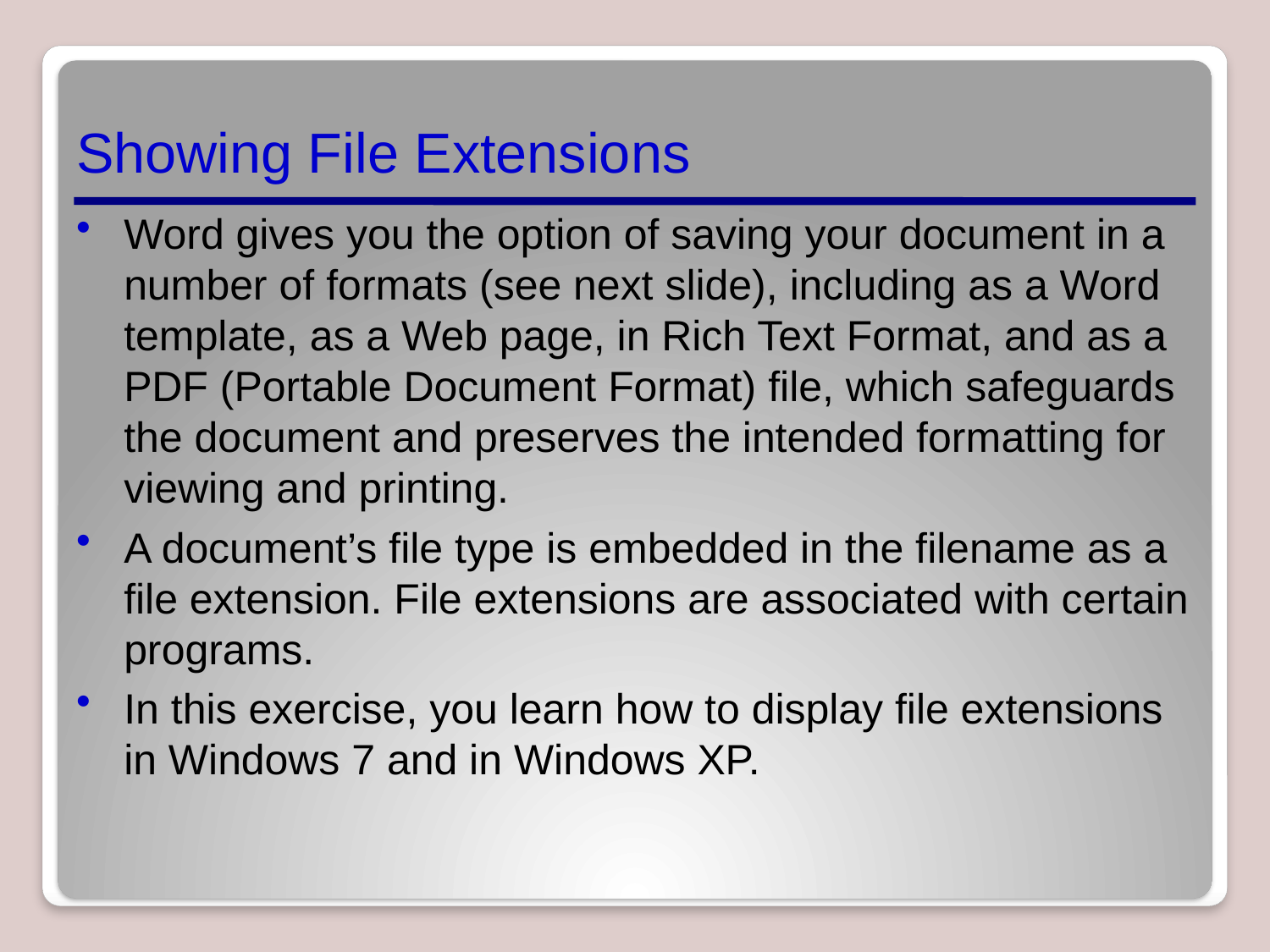

# Showing File Extensions
Word gives you the option of saving your document in a number of formats (see next slide), including as a Word template, as a Web page, in Rich Text Format, and as a PDF (Portable Document Format) file, which safeguards the document and preserves the intended formatting for viewing and printing.
A document’s file type is embedded in the filename as a file extension. File extensions are associated with certain programs.
In this exercise, you learn how to display file extensions in Windows 7 and in Windows XP.